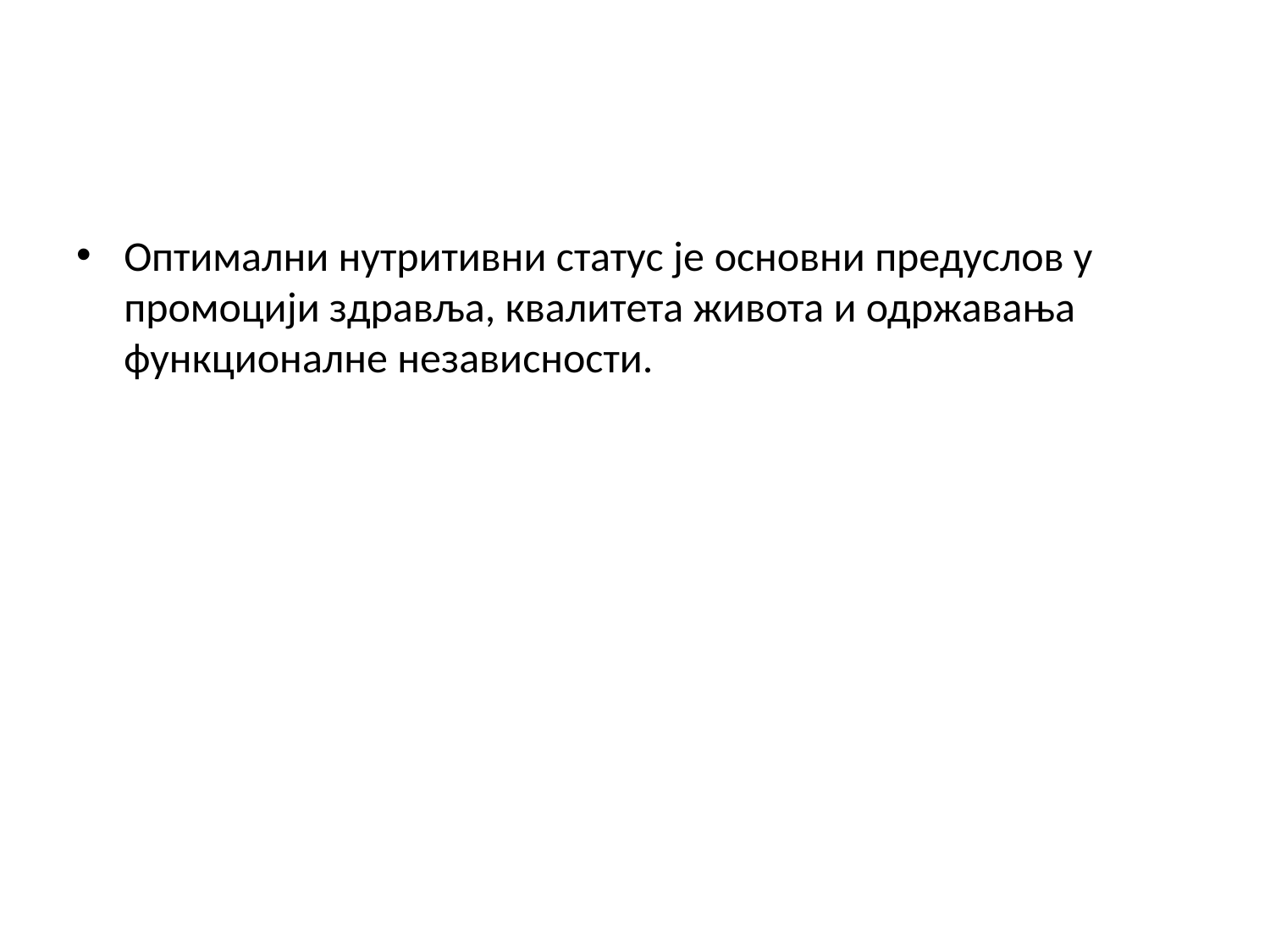

Оптимални нутритивни статус је основни предуслов у промоцији здравља, квалитета живота и одржавања функционалне независности.